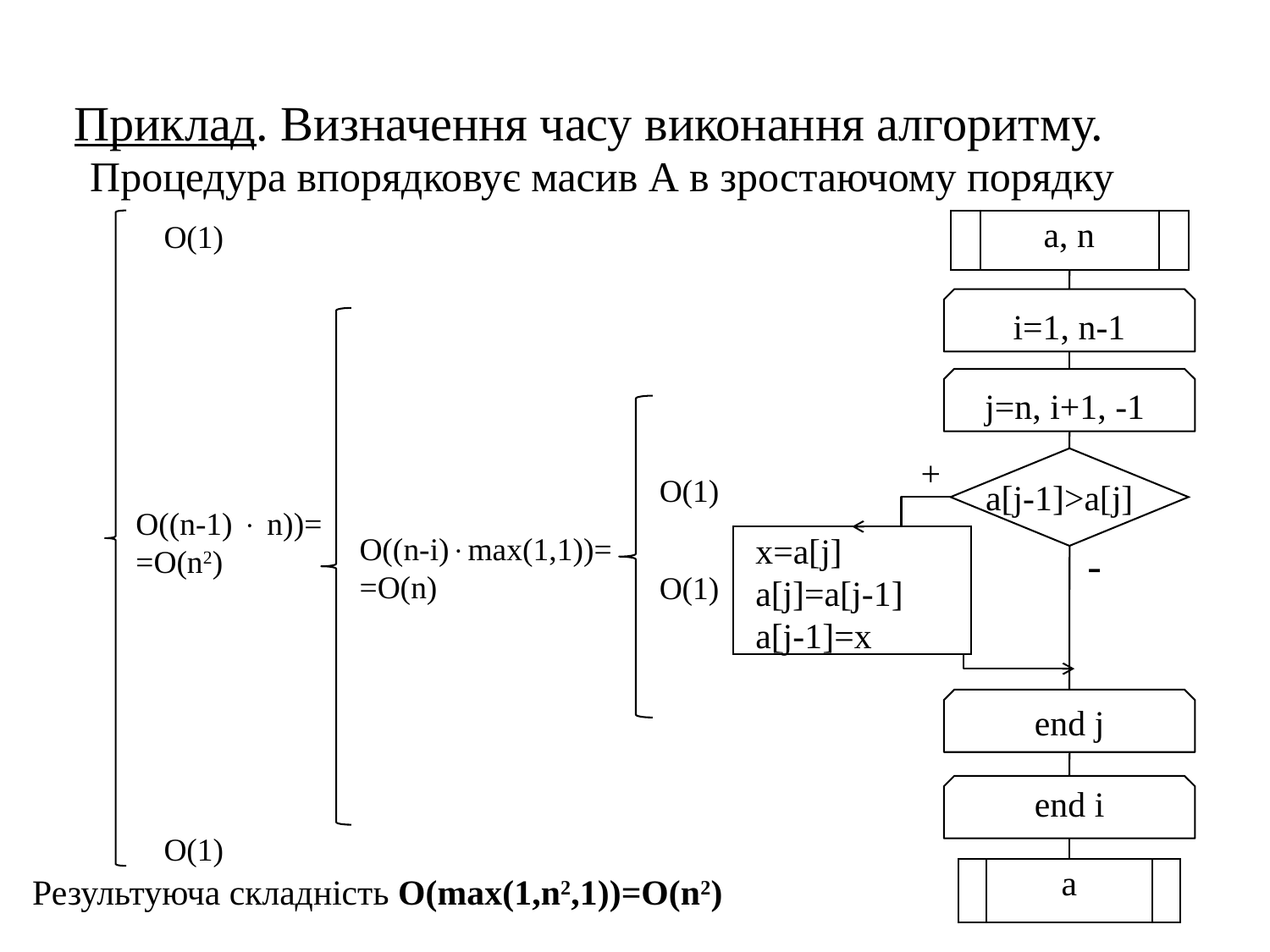

Приклад. Визначення часу виконання алгоритму.
Процедура впорядковує масив А в зростаючому порядку

a, n

i=1, n-1

j=n, i+1, -1
+

a[j-1]>a[j]
x=a[j]
a[j]=a[j-1]
a[j-1]=x

-

end j
end i

a

O(1)

O(1)
O((n-1) ⋅ n))=
=O(n2)
O((n-i)⋅max(1,1))=
=O(n)
O(1)
O(1)
Результуюча складність O(max(1,n2,1))=O(n2)